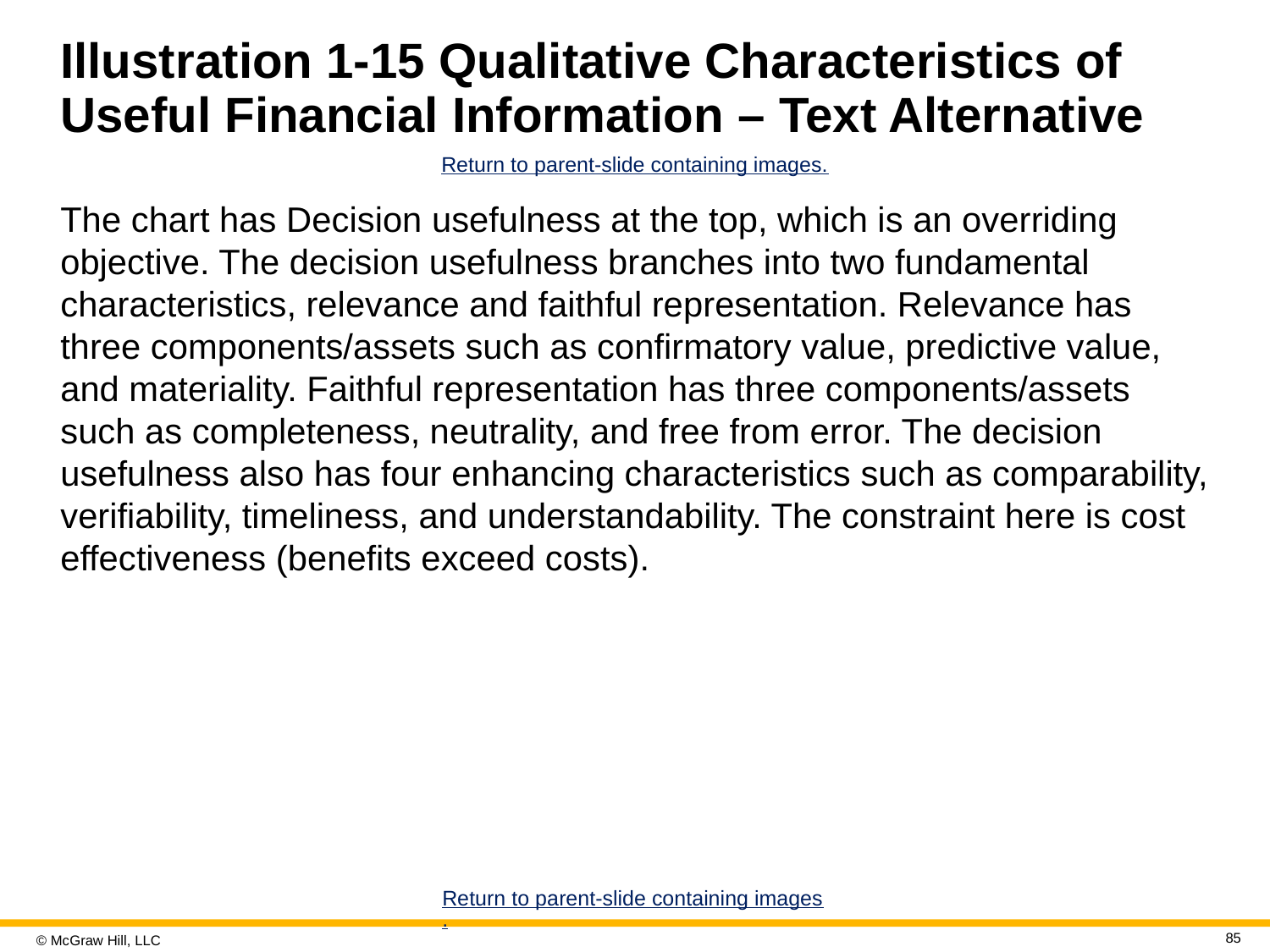

# Illustration 1-15 Qualitative Characteristics of Useful Financial Information – Text Alternative
Return to parent-slide containing images.
The chart has Decision usefulness at the top, which is an overriding objective. The decision usefulness branches into two fundamental characteristics, relevance and faithful representation. Relevance has three components/assets such as confirmatory value, predictive value, and materiality. Faithful representation has three components/assets such as completeness, neutrality, and free from error. The decision usefulness also has four enhancing characteristics such as comparability, verifiability, timeliness, and understandability. The constraint here is cost effectiveness (benefits exceed costs).
Return to parent-slide containing images.
85